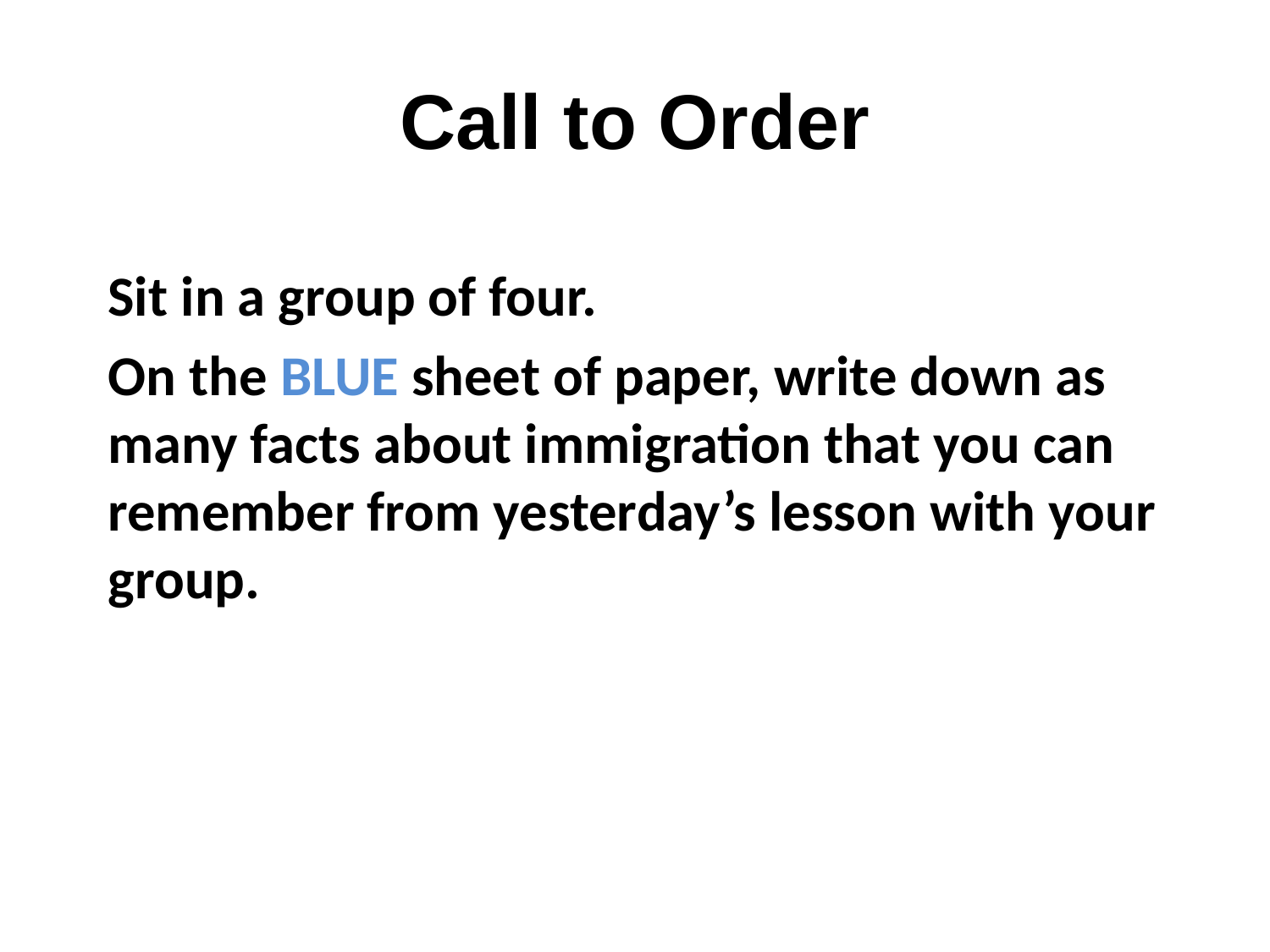

# Call to Order
Sit in a group of four.
On the BLUE sheet of paper, write down as many facts about immigration that you can remember from yesterday’s lesson with your group.